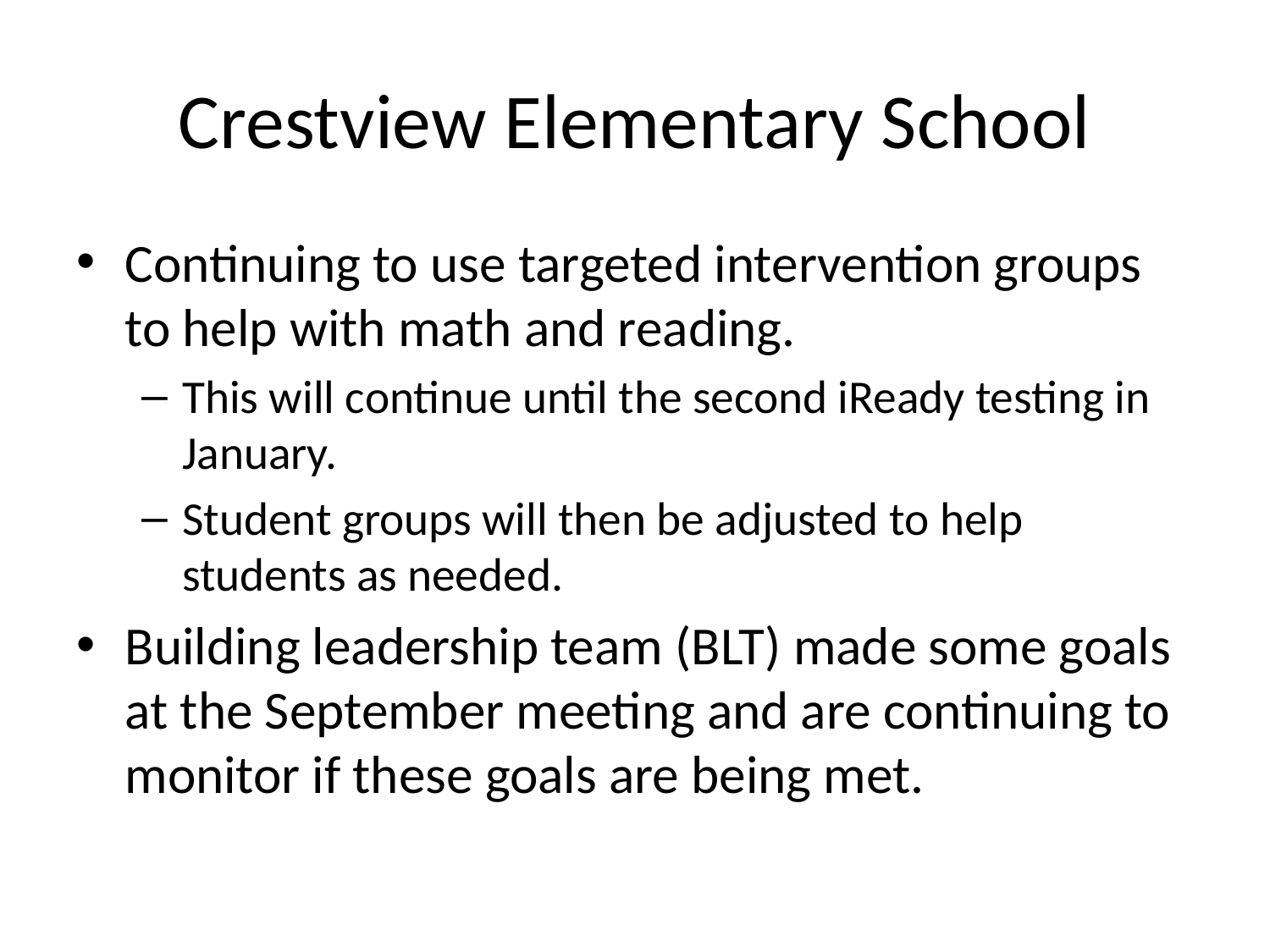

# Crestview Elementary School
Continuing to use targeted intervention groups to help with math and reading.
This will continue until the second iReady testing in January.
Student groups will then be adjusted to help students as needed.
Building leadership team (BLT) made some goals at the September meeting and are continuing to monitor if these goals are being met.